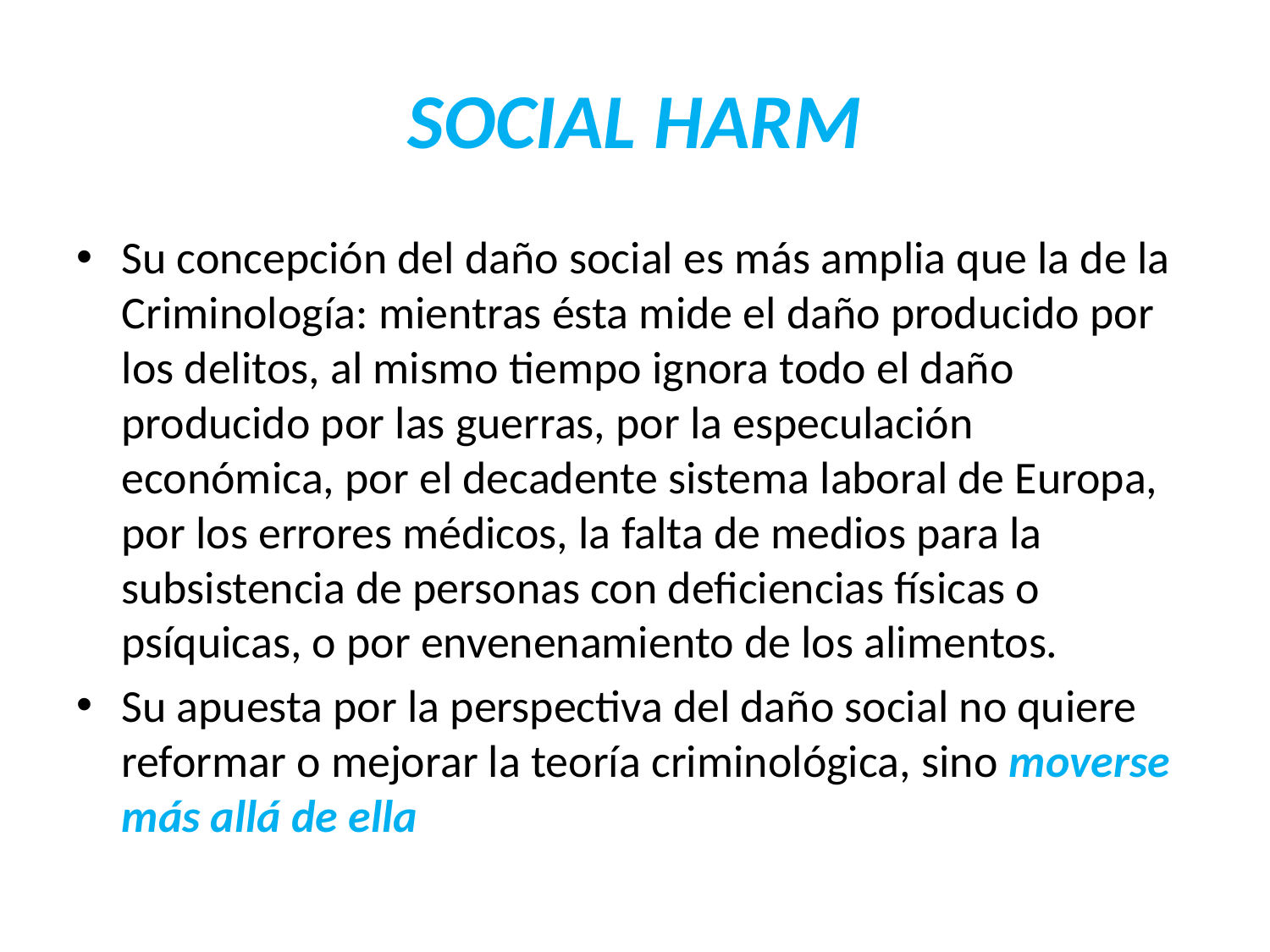

# SOCIAL HARM
Su concepción del daño social es más amplia que la de la Criminología: mientras ésta mide el daño producido por los delitos, al mismo tiempo ignora todo el daño producido por las guerras, por la especulación económica, por el decadente sistema laboral de Europa, por los errores médicos, la falta de medios para la subsistencia de personas con deficiencias físicas o psíquicas, o por envenenamiento de los alimentos.
Su apuesta por la perspectiva del daño social no quiere reformar o mejorar la teoría criminológica, sino moverse más allá de ella